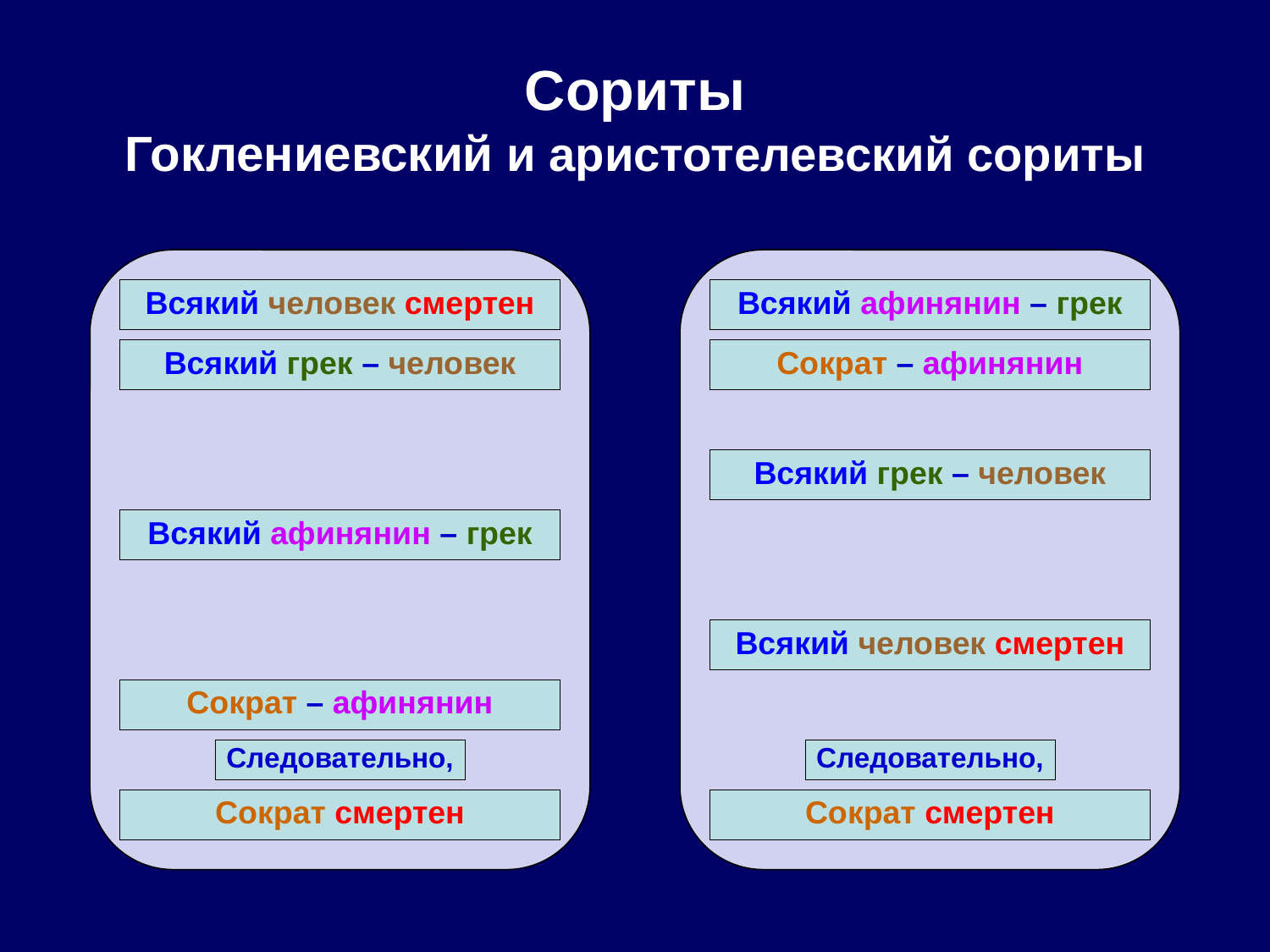

# Сориты Гоклениевский и аристотелевский сориты

Всякий человек смертен
Всякий афинянин – грек
Всякий грек – человек
Сократ – афинянин
Всякий грек – человек
Всякий афинянин – грек
Всякий человек смертен
Сократ – афинянин
Следовательно,
Следовательно,
Сократ смертен
Сократ смертен